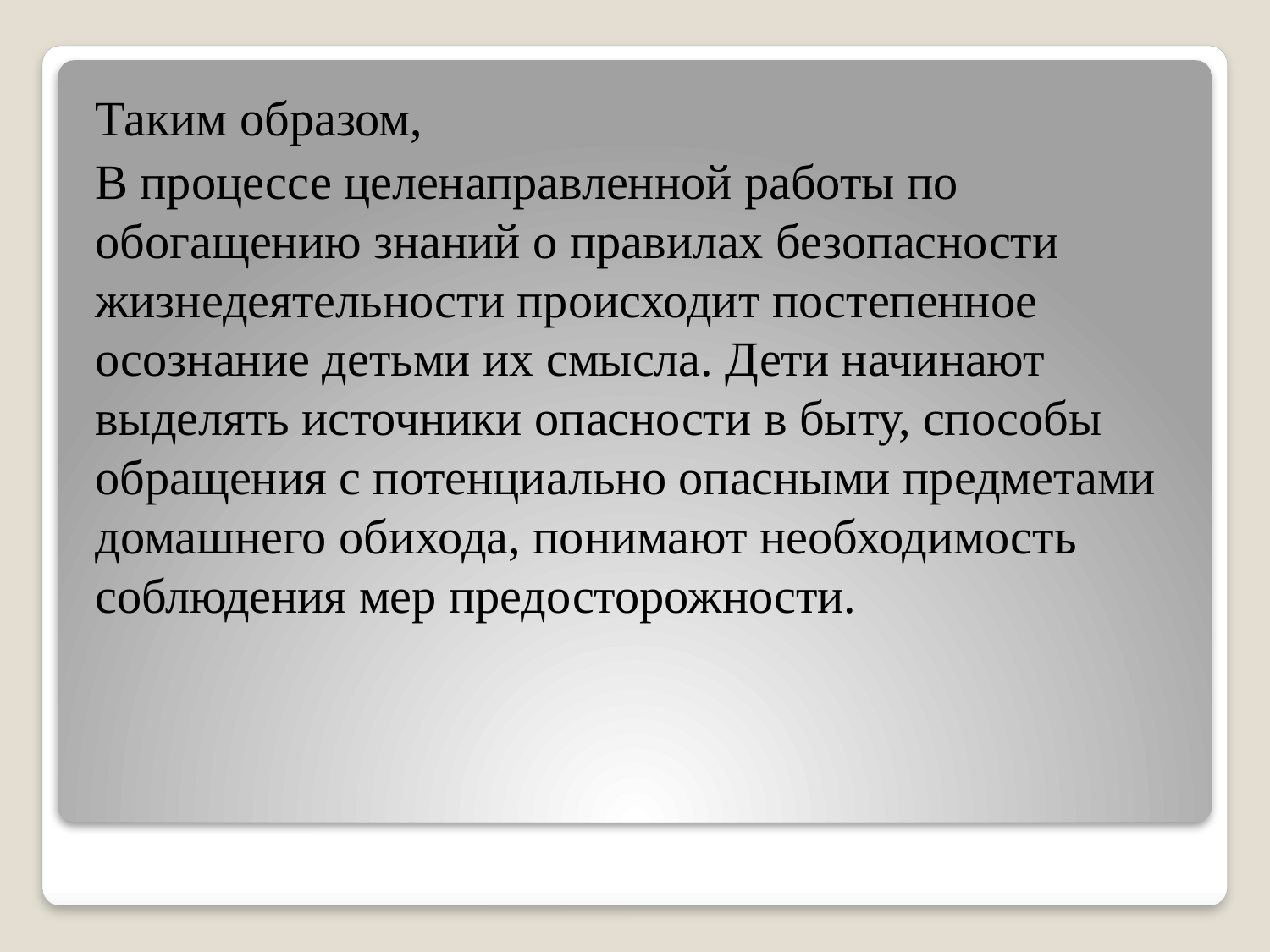

Таким образом,
В процессе целенаправленной работы по обогащению знаний о правилах безопасности жизнедеятельности происходит постепенное осознание детьми их смысла. Дети начинают выделять источники опасности в быту, способы обращения с потенциально опасными предметами домашнего обихода, понимают необходимость соблюдения мер предосторожности.